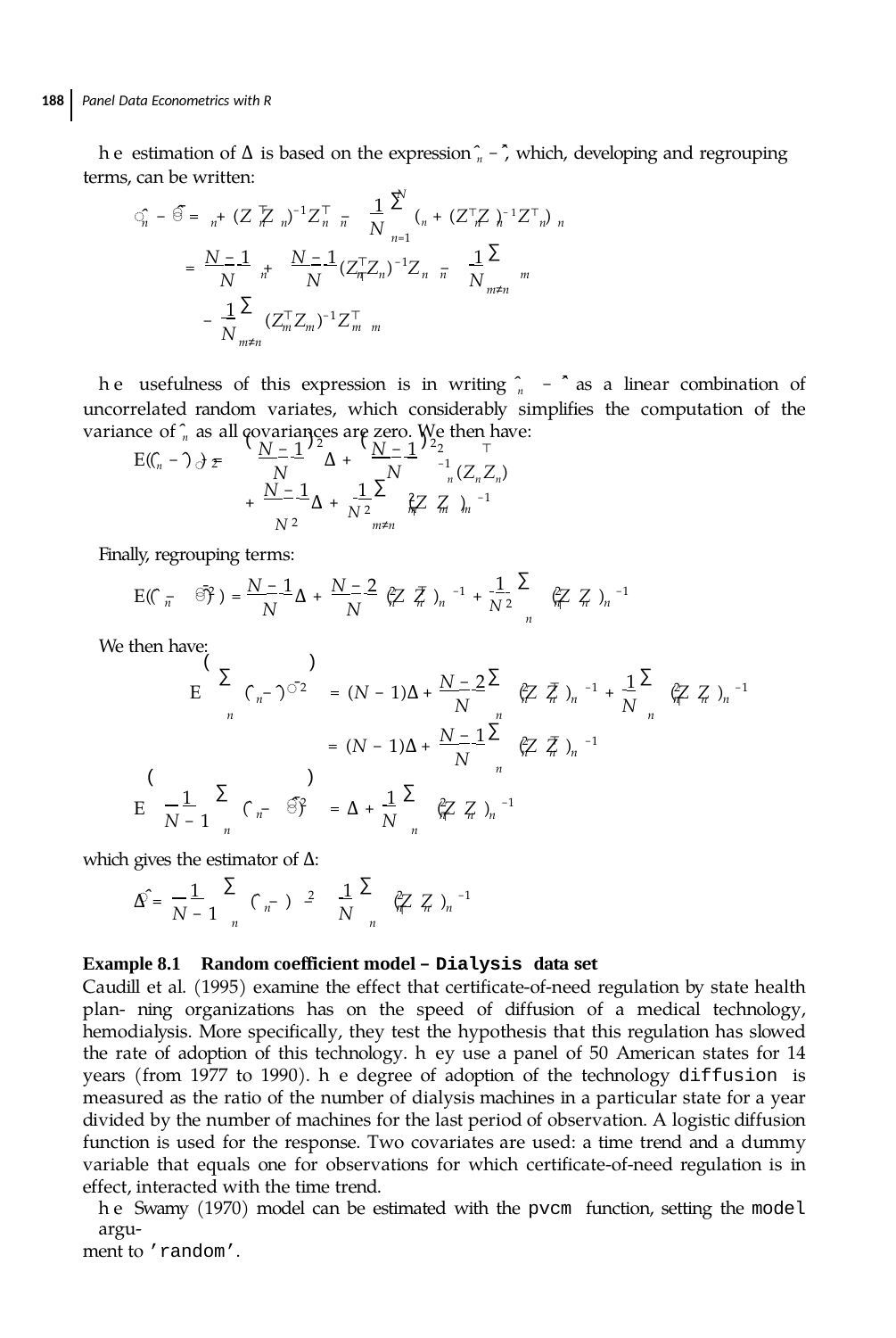

188  Panel Data Econometrics with R

he estimation of Δ is based on the expression ̂n − ̄̂, which, developing and regrouping terms, can be written:

N
∑
 1
N
̄
⊤
−1  ⊤
̂ −
̂ =  + (Z Z
)  Z  −
(n + (Z⊤Z )−1Z⊤ )
n
n	n  n	n n
n  n	n n
n=1
∑
 1
N
N − 1 N
N − 1 N
⊤	−1  ⊤

 +
(Z Z )  Z  −
=
n
m
n  n	n n
m≠n
∑
 1
N
⊤
−1  ⊤
(Z Z )  Z
−
m  m	m m
m≠n
he usefulness of this expression is in writing ̂n  − ̂̄ as a linear combination of uncorrelated random variates, which considerably simpliﬁes the computation of the variance of ̂n  as all covariances are zero. We then have:
(	)	(	)
2
2
N − 1 N
N − 1
̄ 2
2	⊤	−1
n (Zn Zn)
E((̂n − ̂) ) =
Δ +
N
∑
N − 1	 1
N 2
2	⊤
−1
Δ +
 (Z Z )
+
N 2
m	m  m
m≠n
Finally, regrouping terms:
∑
N − 2 N
N − 1 N
 1
N 2
̄
2	⊤	−1
2
2	⊤
−1
E((̂ −
̂) ) =
 (Z Z )
Δ +
 (Z Z )	+
n	n  n
n
n	n  n
n
We then have:
(	)
∑
∑
∑
N − 2 N
N − 1 N
 1
N
̄
2	⊤	−1
2	⊤
−1
2
 (Z Z )	+
 (Z Z )
E	(̂ − ̂)	= (N − 1)Δ +
n	n  n
n	n  n
n
n
n
n
∑
2	⊤	−1
= (N − 1)Δ +
 (Z Z )
n	n  n
n
)
(
∑
∑
 1
N
  1
N − 1
̄
2
2	⊤
−1
E
(̂ −
̂)	= Δ +
 (Z Z )
n
n	n  n
n
n
which gives the estimator of Δ:
∑
∑
  1
N − 1
 1
N
̂
2
2	⊤
−1
(̂ − ) −
 (Z Z )
Δ =
n
n	n  n
n	n
Example 8.1  Random coefficient model – Dialysis data set
Caudill et al. (1995) examine the effect that certiﬁcate-of-need regulation by state health plan- ning organizations has on the speed of diffusion of a medical technology, hemodialysis. More speciﬁcally, they test the hypothesis that this regulation has slowed the rate of adoption of this technology. hey use a panel of 50 American states for 14 years (from 1977 to 1990). he degree of adoption of the technology diffusion is measured as the ratio of the number of dialysis machines in a particular state for a year divided by the number of machines for the last period of observation. A logistic diffusion function is used for the response. Two covariates are used: a time trend and a dummy variable that equals one for observations for which certiﬁcate-of-need regulation is in effect, interacted with the time trend.
he Swamy (1970) model can be estimated with the pvcm function, setting the model argu-
ment to ’random’.